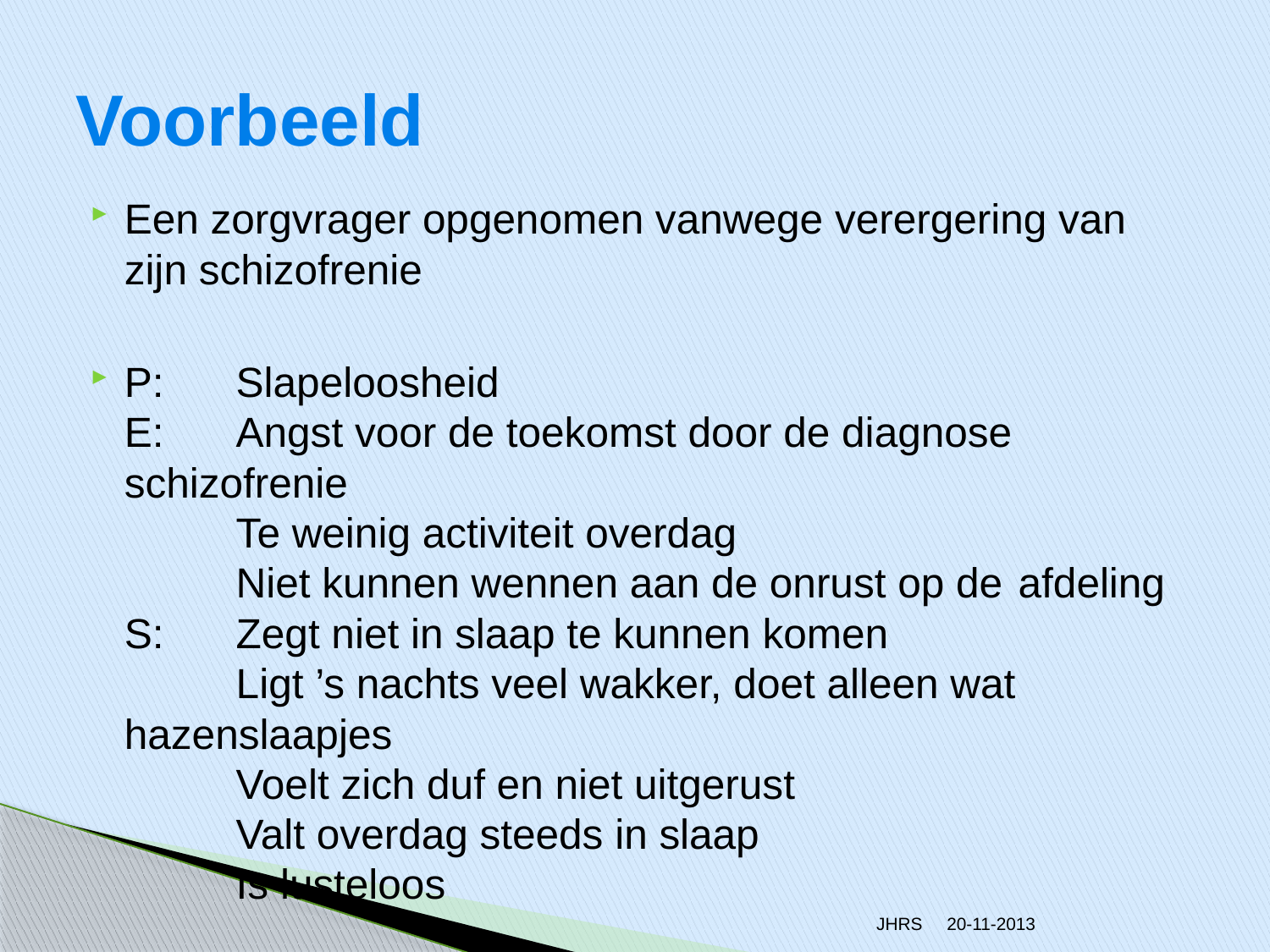

# Voorbeeld
Een zorgvrager opgenomen vanwege verergering van zijn schizofrenie

P: 	Slapeloosheid
E: 	Angst voor de toekomst door de diagnose 	schizofrenie
	Te weinig activiteit overdag
	Niet kunnen wennen aan de onrust op de 	afdeling
S: 	Zegt niet in slaap te kunnen komen
	Ligt ’s nachts veel wakker, doet alleen wat 	hazenslaapjes
	Voelt zich duf en niet uitgerust
	Valt overdag steeds in slaap
	Is lusteloos

JHRS
20-11-2013